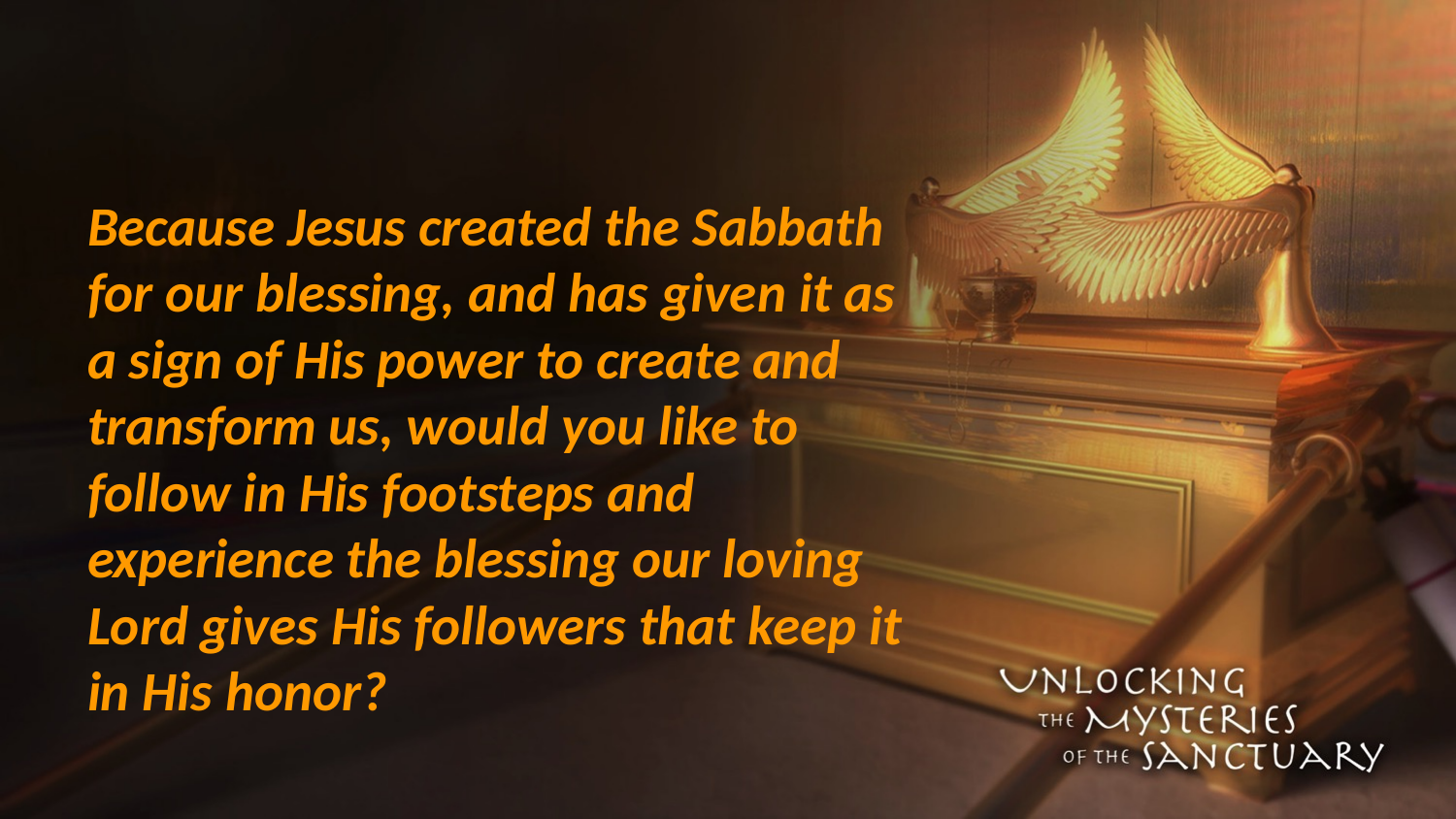

#

Because Jesus created the Sabbath for our blessing, and has given it as a sign of His power to create and transform us, would you like to follow in His footsteps and experience the blessing our loving Lord gives His followers that keep it in His honor?